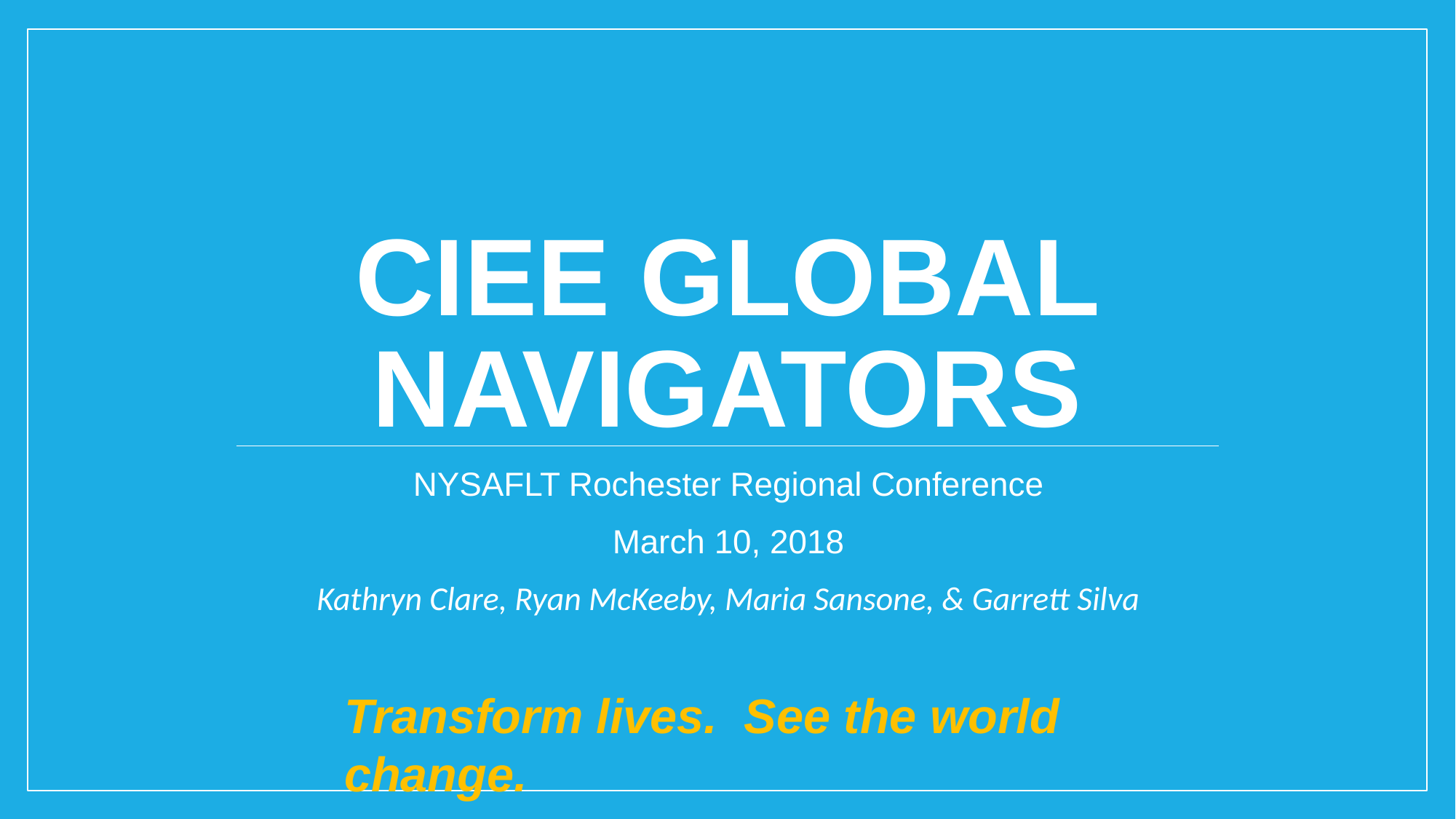

# CIEE GLOBAL NAVIGATORS
NYSAFLT Rochester Regional Conference
March 10, 2018
Kathryn Clare, Ryan McKeeby, Maria Sansone, & Garrett Silva

Transform lives.  See the world change.